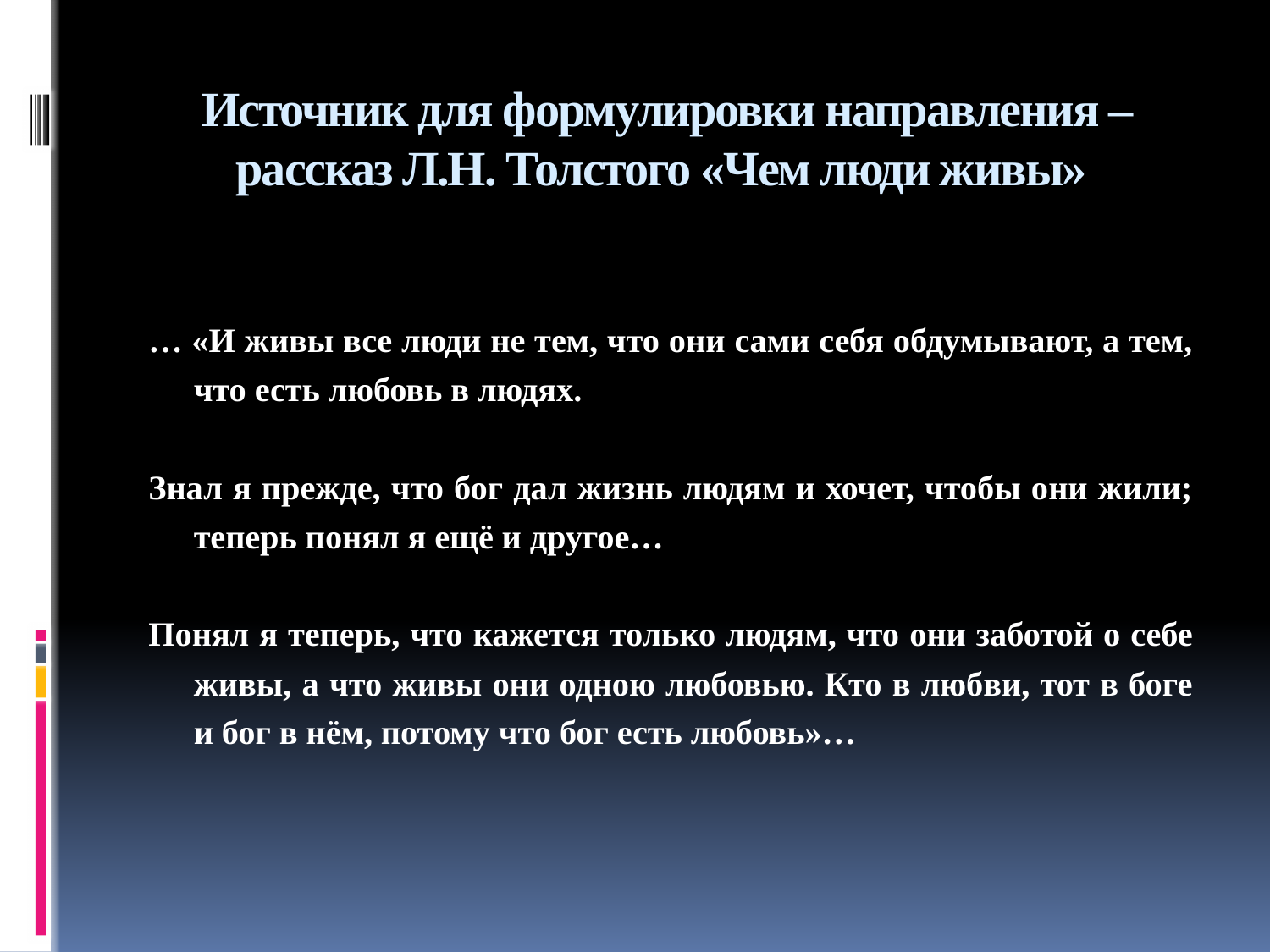

# Источник для формулировки направления – рассказ Л.Н. Толстого «Чем люди живы»

… «И живы все люди не тем, что они сами себя обдумывают, а тем, что есть любовь в людях.

Знал я прежде, что бог дал жизнь людям и хочет, чтобы они жили; теперь понял я ещё и другое…

Понял я теперь, что кажется только людям, что они заботой о себе живы, а что живы они одною любовью. Кто в любви, тот в боге и бог в нём, потому что бог есть любовь»…